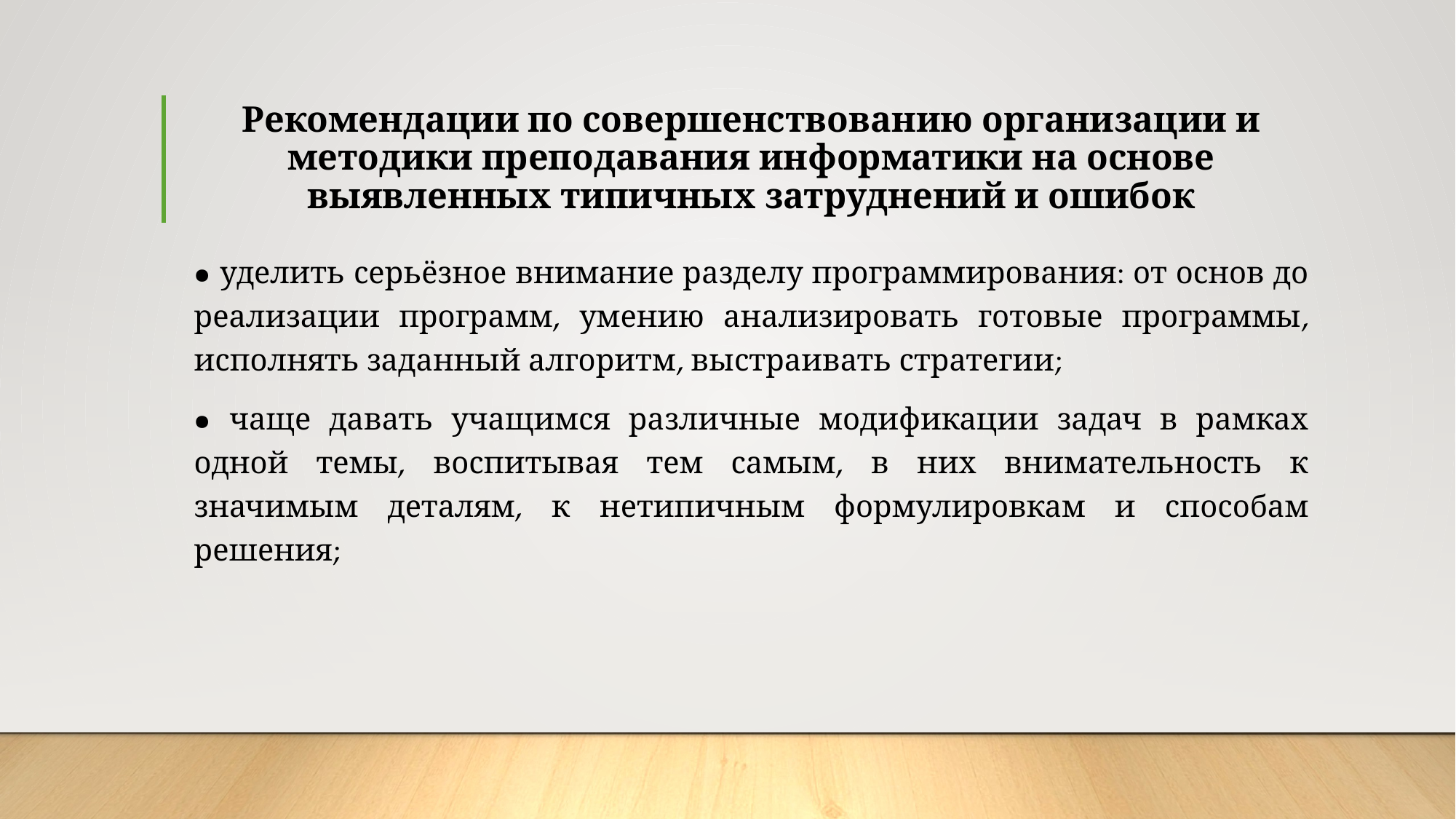

# Рекомендации по совершенствованию организации и методики преподавания информатики на основе выявленных типичных затруднений и ошибок
• уделить серьёзное внимание разделу программирования: от основ до реализации программ, умению анализировать готовые программы, исполнять заданный алгоритм, выстраивать стратегии;
• чаще давать учащимся различные модификации задач в рамках одной темы, воспитывая тем самым, в них внимательность к значимым деталям, к нетипичным формулировкам и способам решения;